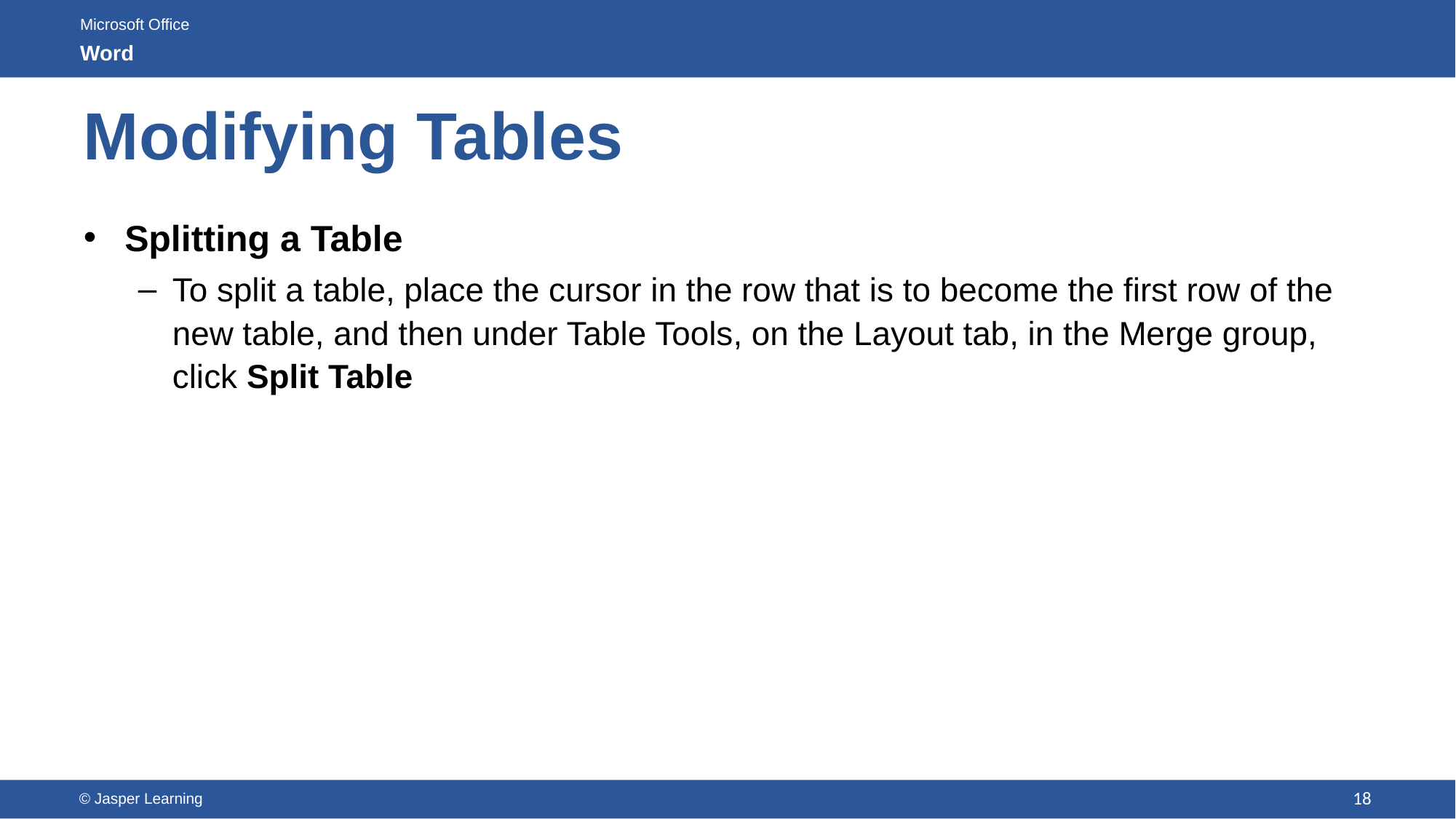

# Modifying Tables
Splitting a Table
To split a table, place the cursor in the row that is to become the first row of the new table, and then under Table Tools, on the Layout tab, in the Merge group, click Split Table

18
© Jasper Learning